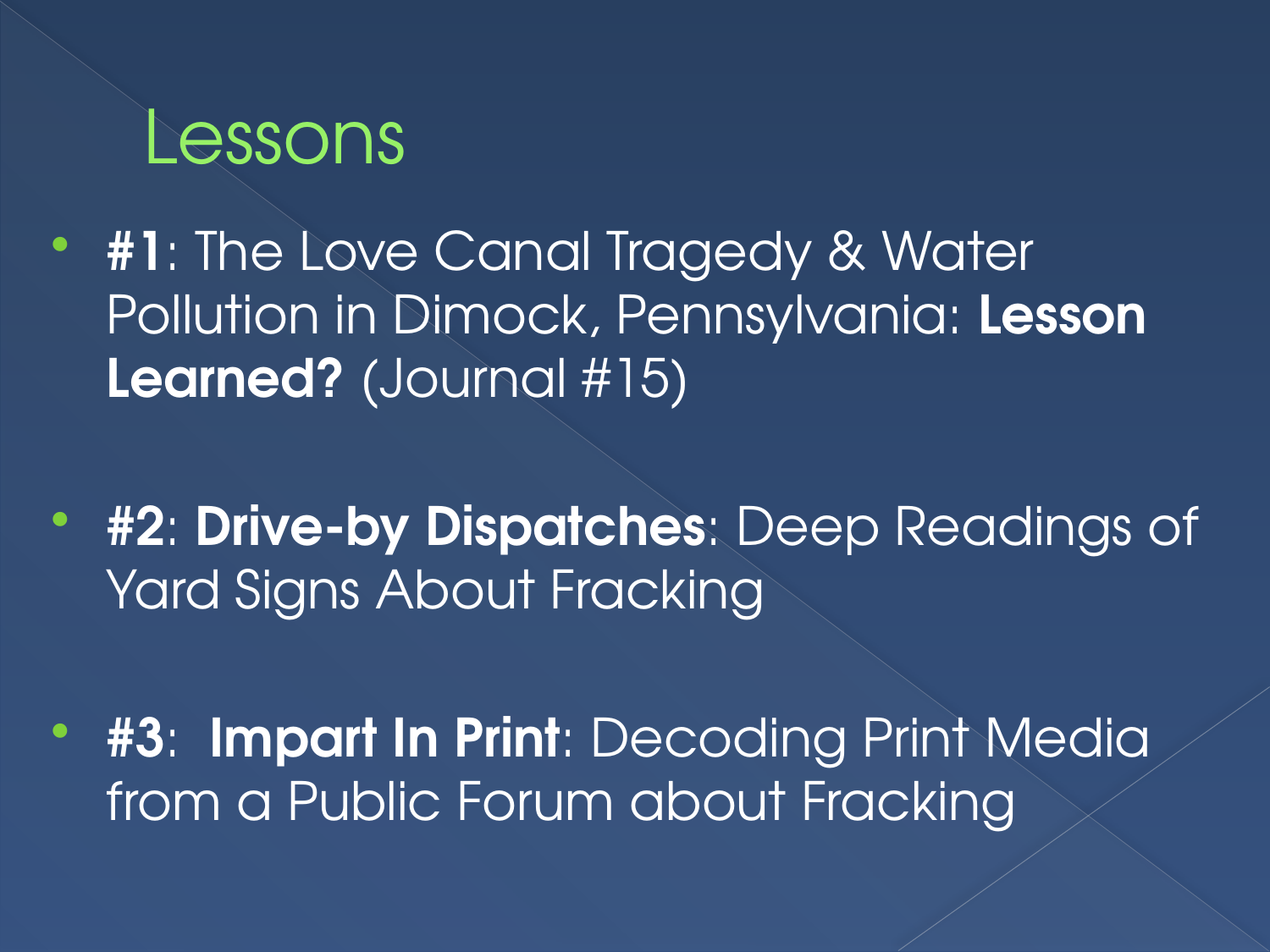

# Lessons
#1: The Love Canal Tragedy & Water Pollution in Dimock, Pennsylvania: Lesson Learned? (Journal #15)

#2: Drive-by Dispatches: Deep Readings of Yard Signs About Fracking

#3:  Impart In Print: Decoding Print Media from a Public Forum about Fracking